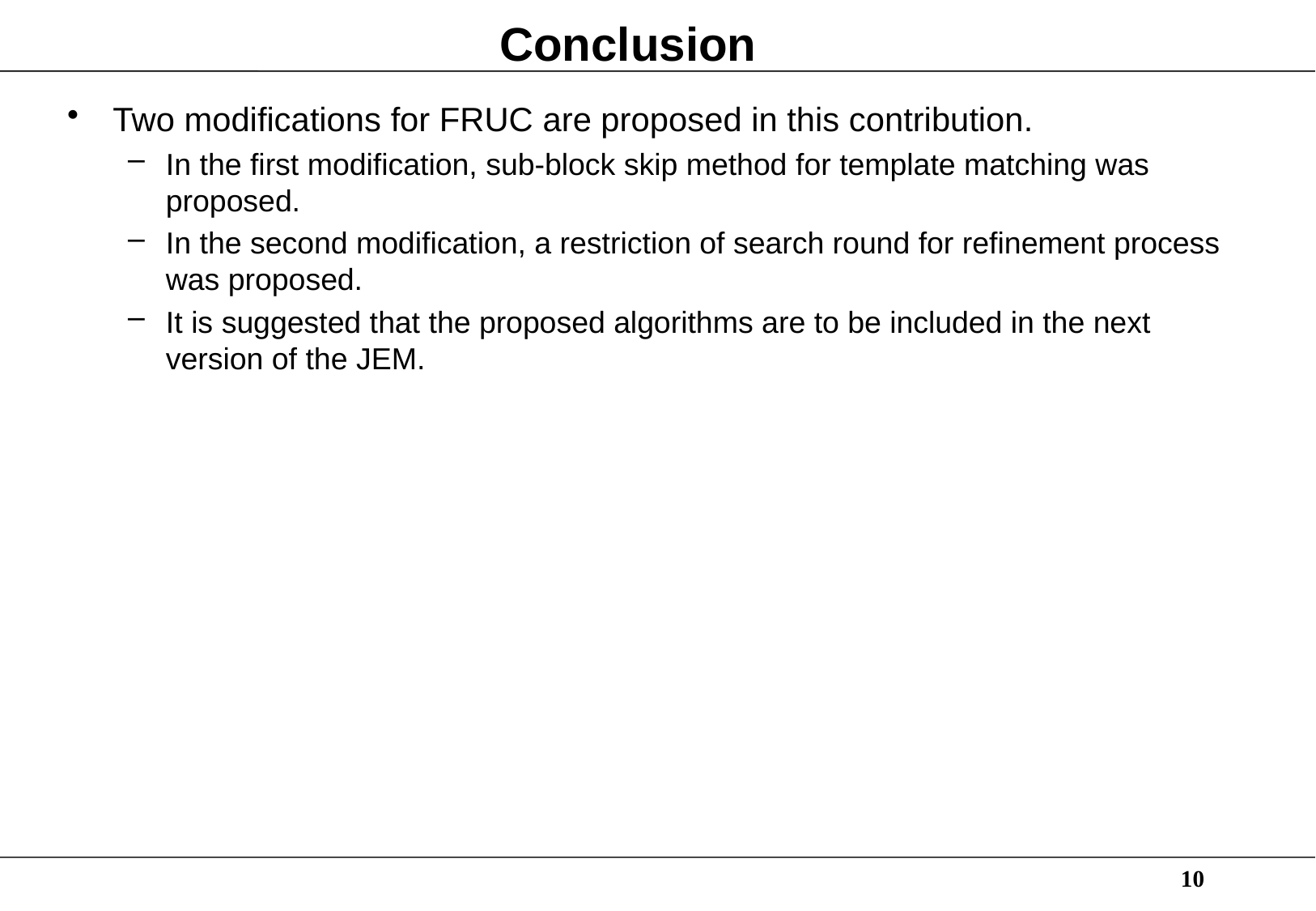

# Conclusion
Two modifications for FRUC are proposed in this contribution.
In the first modification, sub-block skip method for template matching was proposed.
In the second modification, a restriction of search round for refinement process was proposed.
It is suggested that the proposed algorithms are to be included in the next version of the JEM.
10